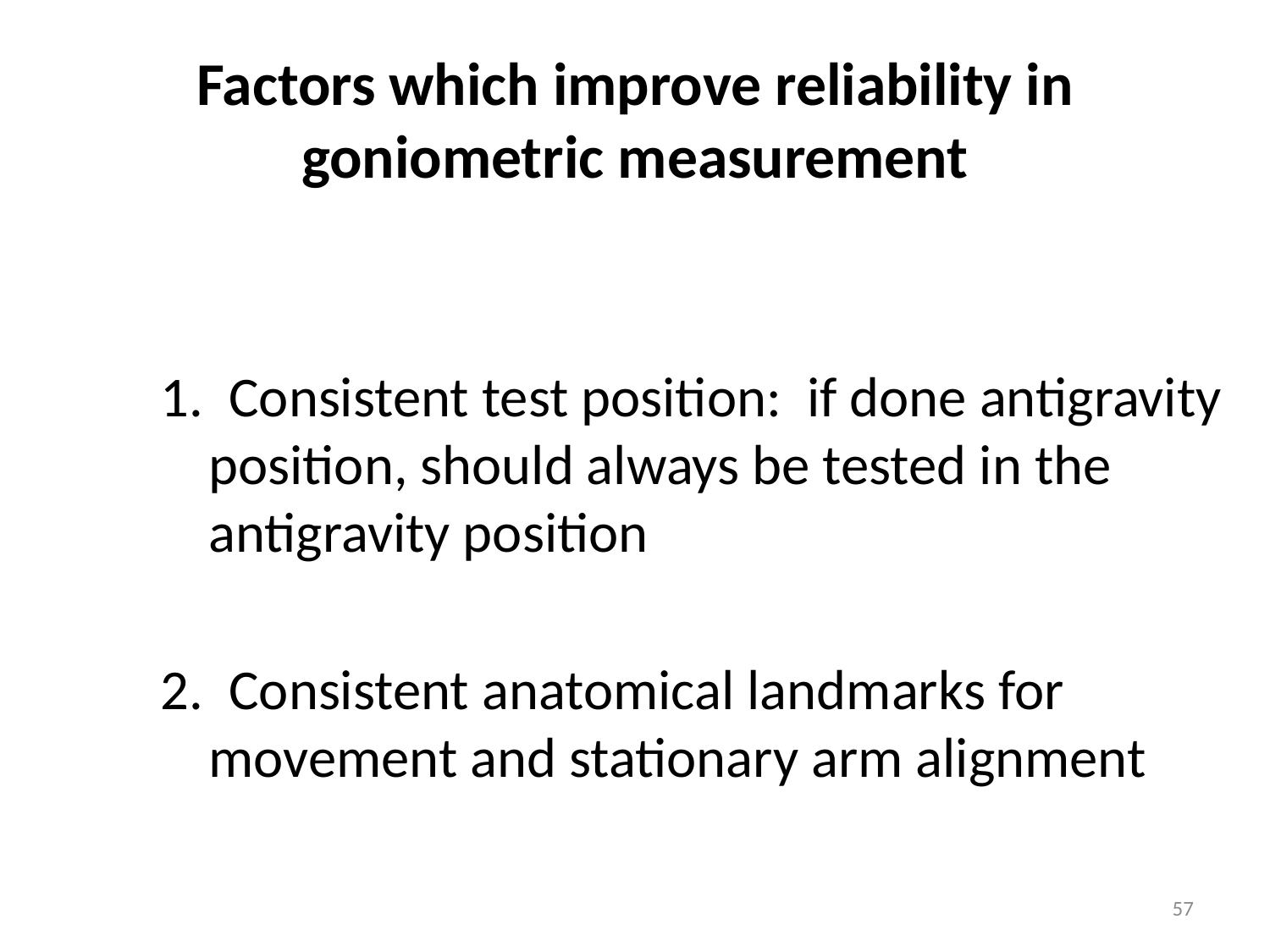

# Factors which improve reliability in goniometric measurement

1.  Consistent test position:  if done antigravity position, should always be tested in the antigravity position

2.  Consistent anatomical landmarks for movement and stationary arm alignment

57